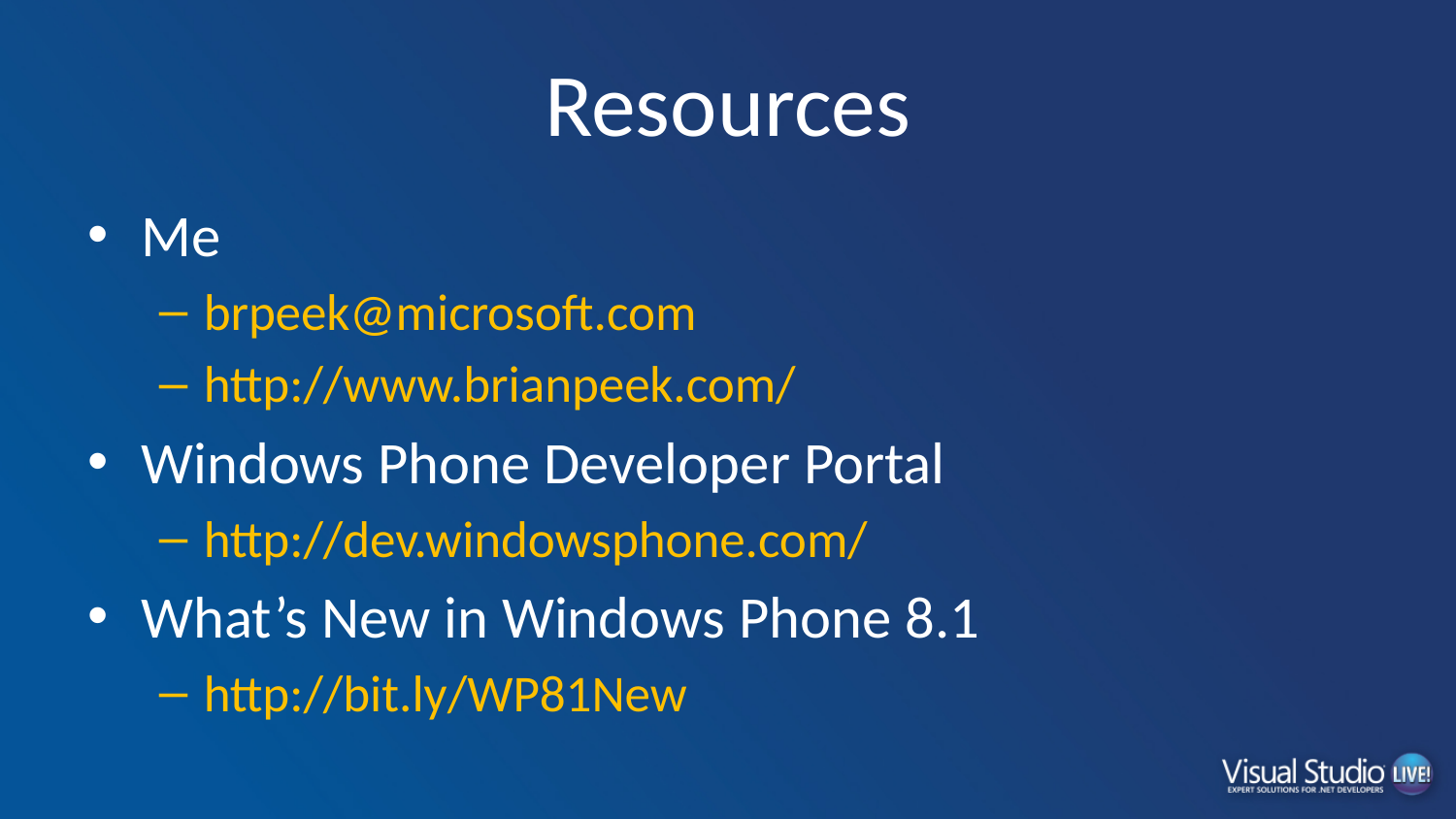

# Resources
Me
brpeek@microsoft.com
http://www.brianpeek.com/
Windows Phone Developer Portal
http://dev.windowsphone.com/
What’s New in Windows Phone 8.1
http://bit.ly/WP81New